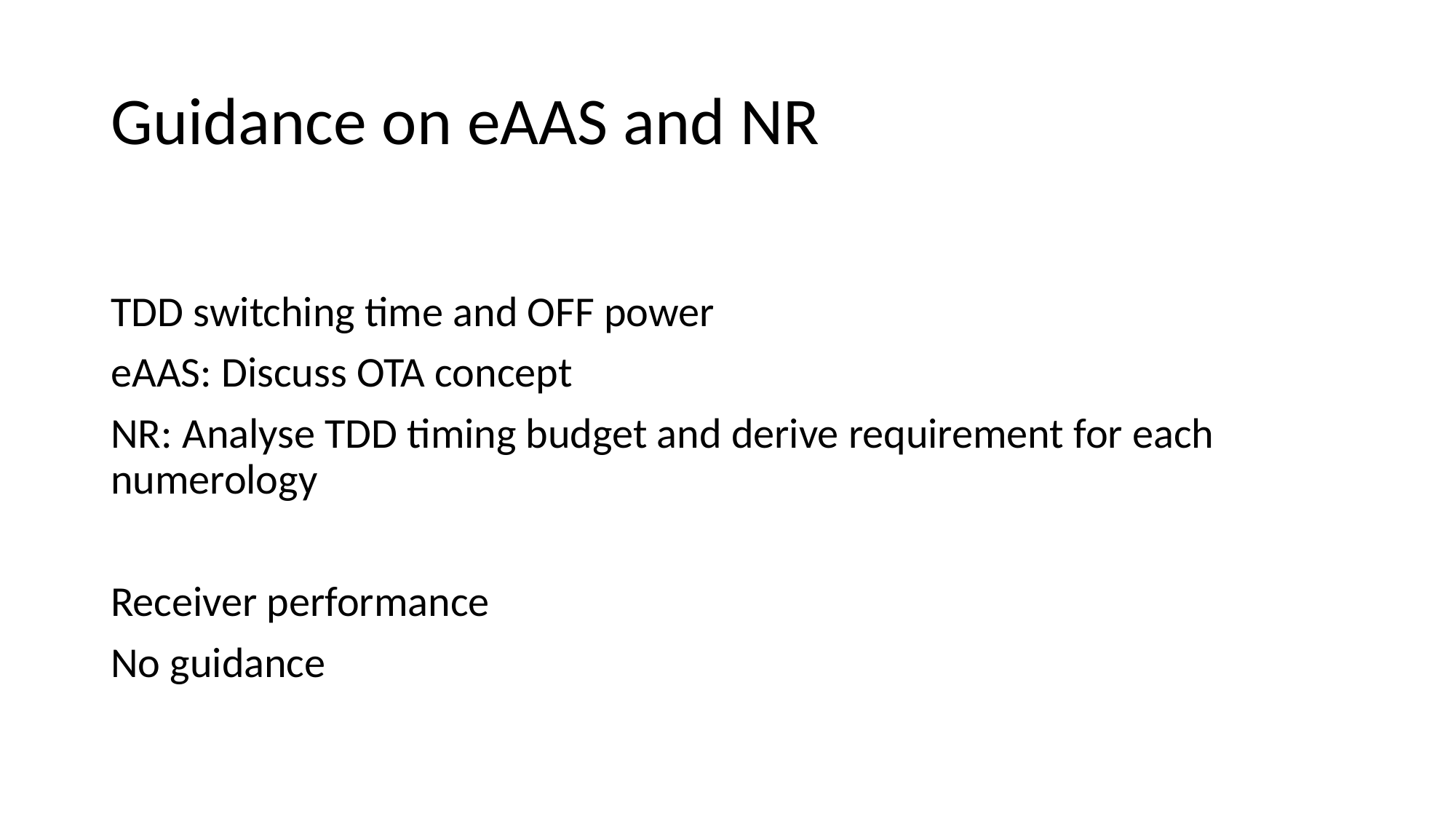

# Guidance on eAAS and NR

TDD switching time and OFF power
eAAS: Discuss OTA concept
NR: Analyse TDD timing budget and derive requirement for each numerology

Receiver performance
No guidance